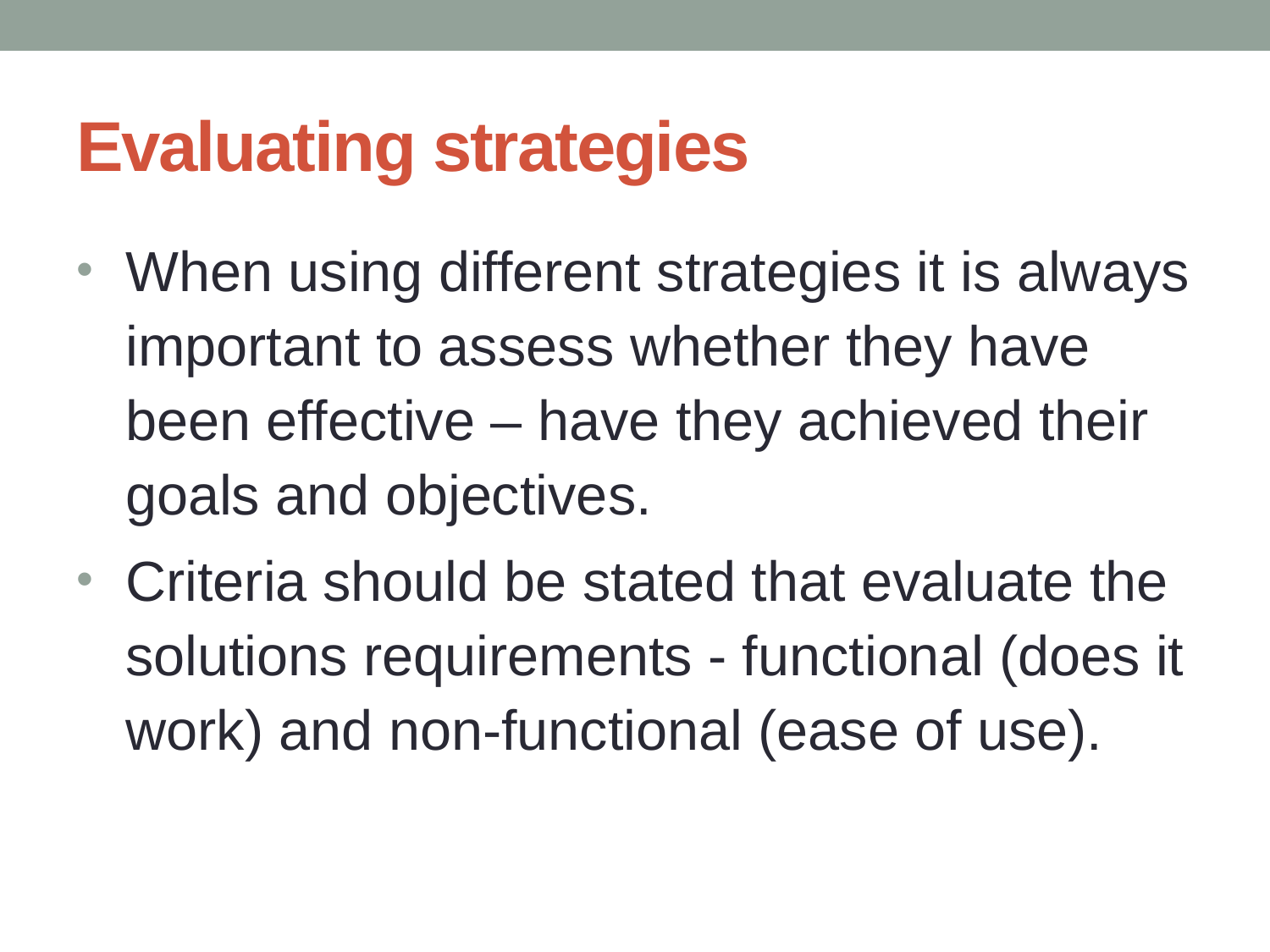

# Evaluating strategies
When using different strategies it is always important to assess whether they have been effective – have they achieved their goals and objectives.
Criteria should be stated that evaluate the solutions requirements - functional (does it work) and non-functional (ease of use).